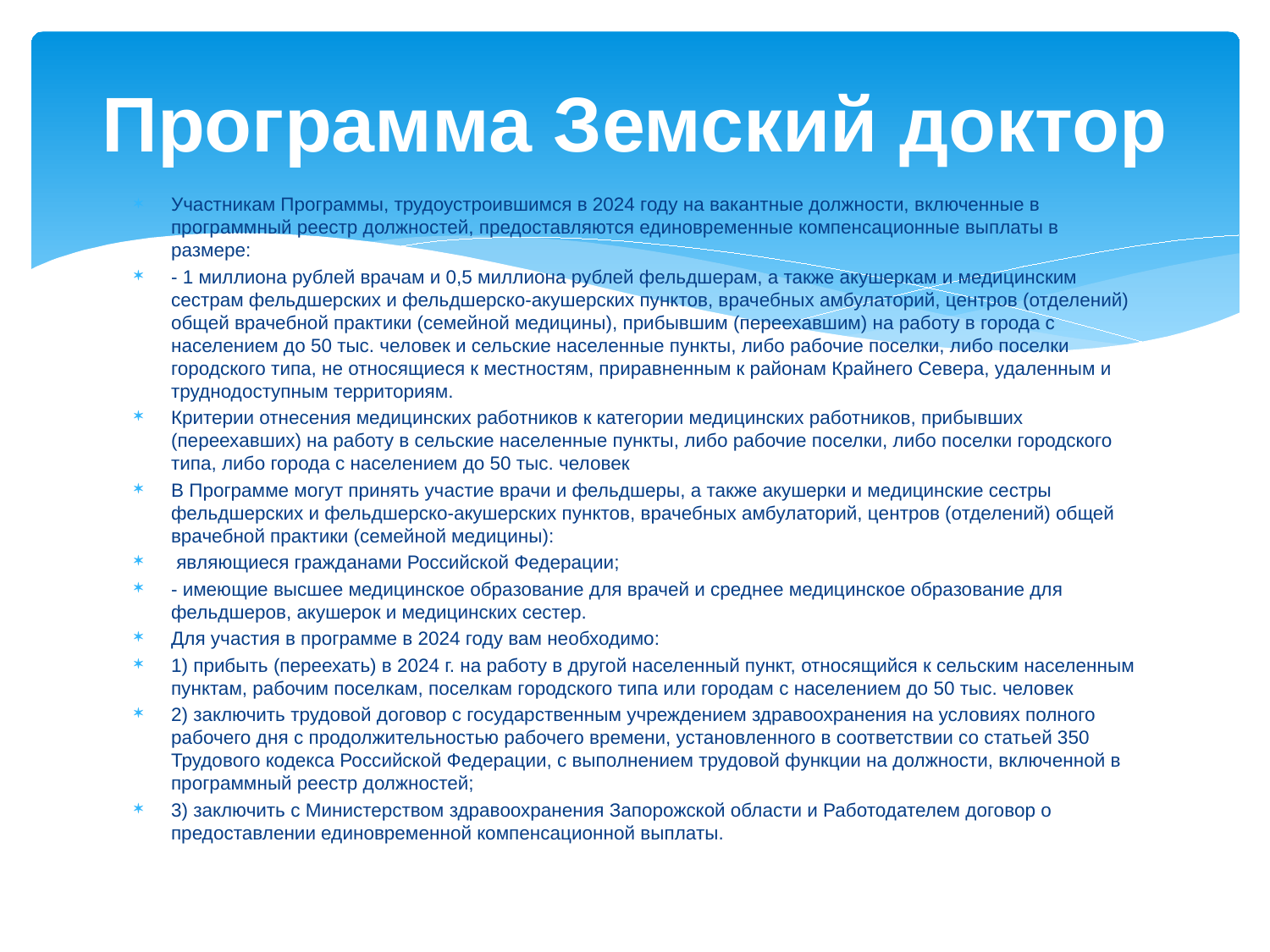

# Программа Земский доктор
Участникам Программы, трудоустроившимся в 2024 году на вакантные должности, включенные в программный реестр должностей, предоставляются единовременные компенсационные выплаты в размере:
- 1 миллиона рублей врачам и 0,5 миллиона рублей фельдшерам, а также акушеркам и медицинским сестрам фельдшерских и фельдшерско-акушерских пунктов, врачебных амбулаторий, центров (отделений) общей врачебной практики (семейной медицины), прибывшим (переехавшим) на работу в города с населением до 50 тыс. человек и сельские населенные пункты, либо рабочие поселки, либо поселки городского типа, не относящиеся к местностям, приравненным к районам Крайнего Севера, удаленным и труднодоступным территориям.
Критерии отнесения медицинских работников к категории медицинских работников, прибывших (переехавших) на работу в сельские населенные пункты, либо рабочие поселки, либо поселки городского типа, либо города с населением до 50 тыс. человек
В Программе могут принять участие врачи и фельдшеры, а также акушерки и медицинские сестры фельдшерских и фельдшерско-акушерских пунктов, врачебных амбулаторий, центров (отделений) общей врачебной практики (семейной медицины):
 являющиеся гражданами Российской Федерации;
- имеющие высшее медицинское образование для врачей и среднее медицинское образование для фельдшеров, акушерок и медицинских сестер.
Для участия в программе в 2024 году вам необходимо:
1) прибыть (переехать) в 2024 г. на работу в другой населенный пункт, относящийся к сельским населенным пунктам, рабочим поселкам, поселкам городского типа или городам с населением до 50 тыс. человек
2) заключить трудовой договор с государственным учреждением здравоохранения на условиях полного рабочего дня с продолжительностью рабочего времени, установленного в соответствии со статьей 350 Трудового кодекса Российской Федерации, с выполнением трудовой функции на должности, включенной в программный реестр должностей;
3) заключить с Министерством здравоохранения Запорожской области и Работодателем договор о предоставлении единовременной компенсационной выплаты.